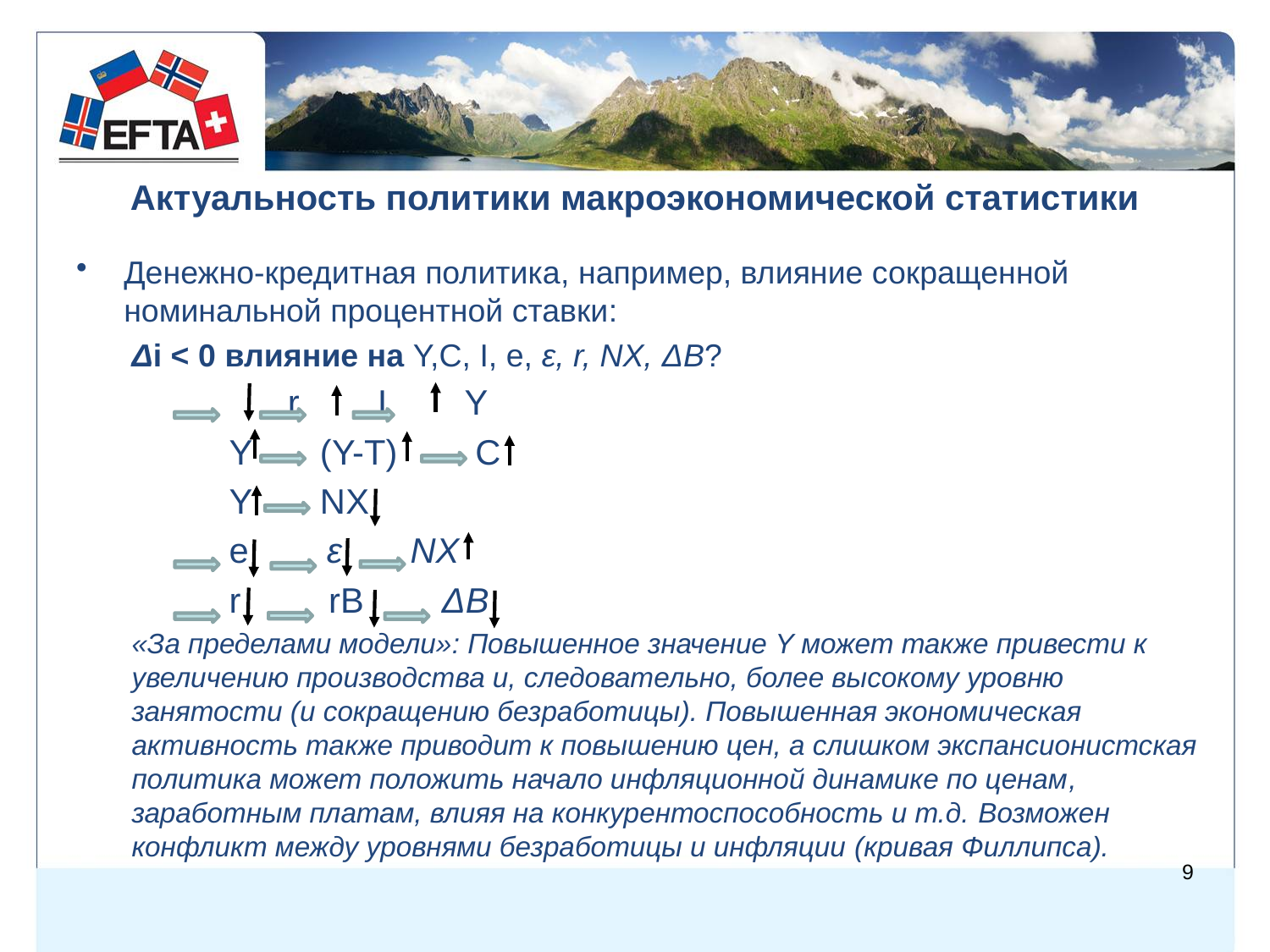

# Актуальность политики макроэкономической статистики
Денежно-кредитная политика, например, влияние сокращенной номинальной процентной ставки:
Δi < 0 влияние на Y,C, I, e, ɛ, r, NX, ΔB?
 	   r        I        Y
          Y       (Y-T)        C
          Y       NX
          e        ɛ       NX
          r         rB        ΔB
«За пределами модели»: Повышенное значение Y может также привести к увеличению производства и, следовательно, более высокому уровню занятости (и сокращению безработицы). Повышенная экономическая активность также приводит к повышению цен, а слишком экспансионистская политика может положить начало инфляционной динамике по ценам, заработным платам, влияя на конкурентоспособность и т.д. Возможен конфликт между уровнями безработицы и инфляции (кривая Филлипса).

9